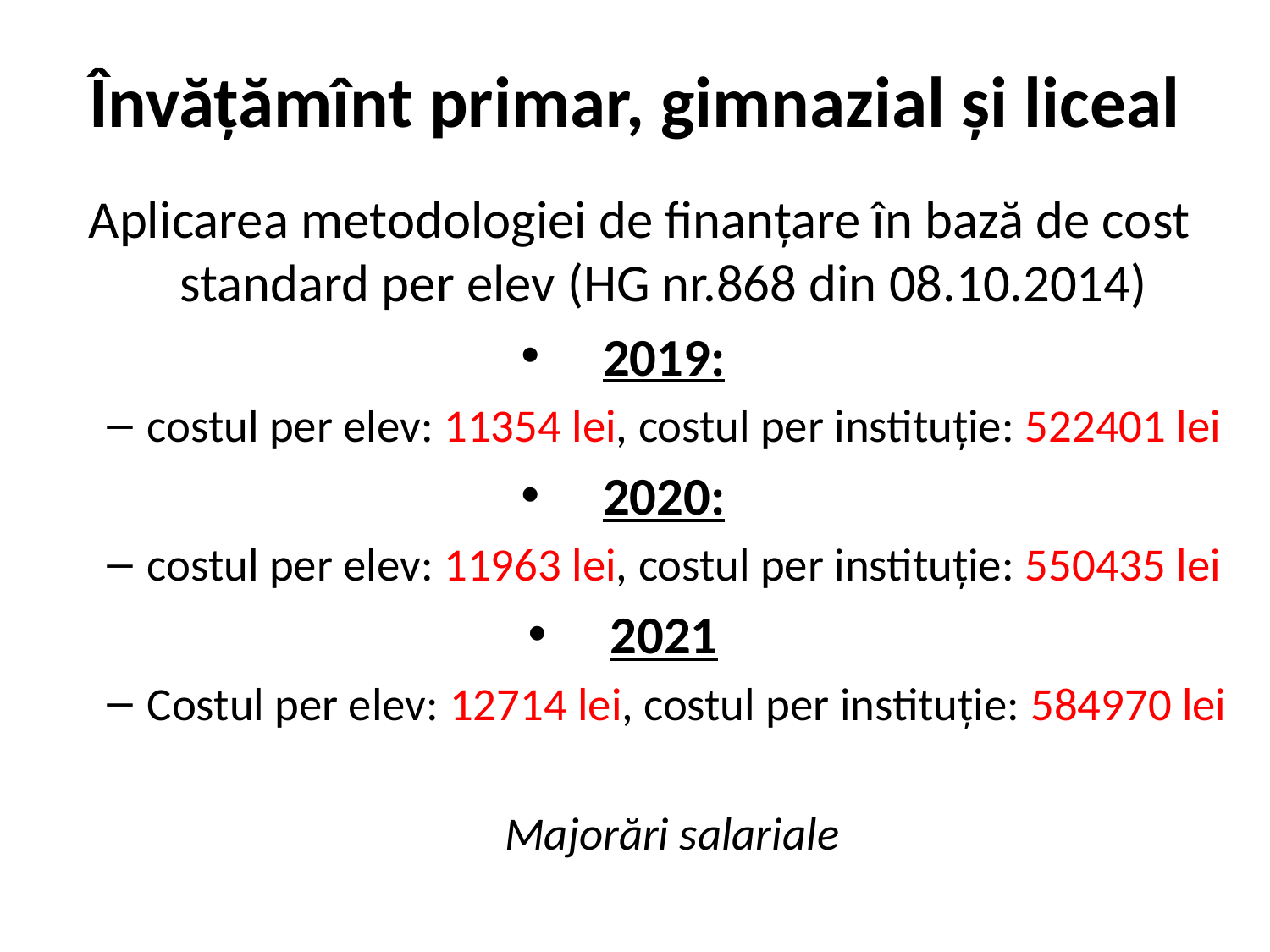

# Învățămînt primar, gimnazial și liceal
Aplicarea metodologiei de finanțare în bază de cost standard per elev (HG nr.868 din 08.10.2014)
2019:
costul per elev: 11354 lei, costul per instituție: 522401 lei
2020:
costul per elev: 11963 lei, costul per instituție: 550435 lei
2021
Costul per elev: 12714 lei, costul per instituție: 584970 lei

Majorări salariale